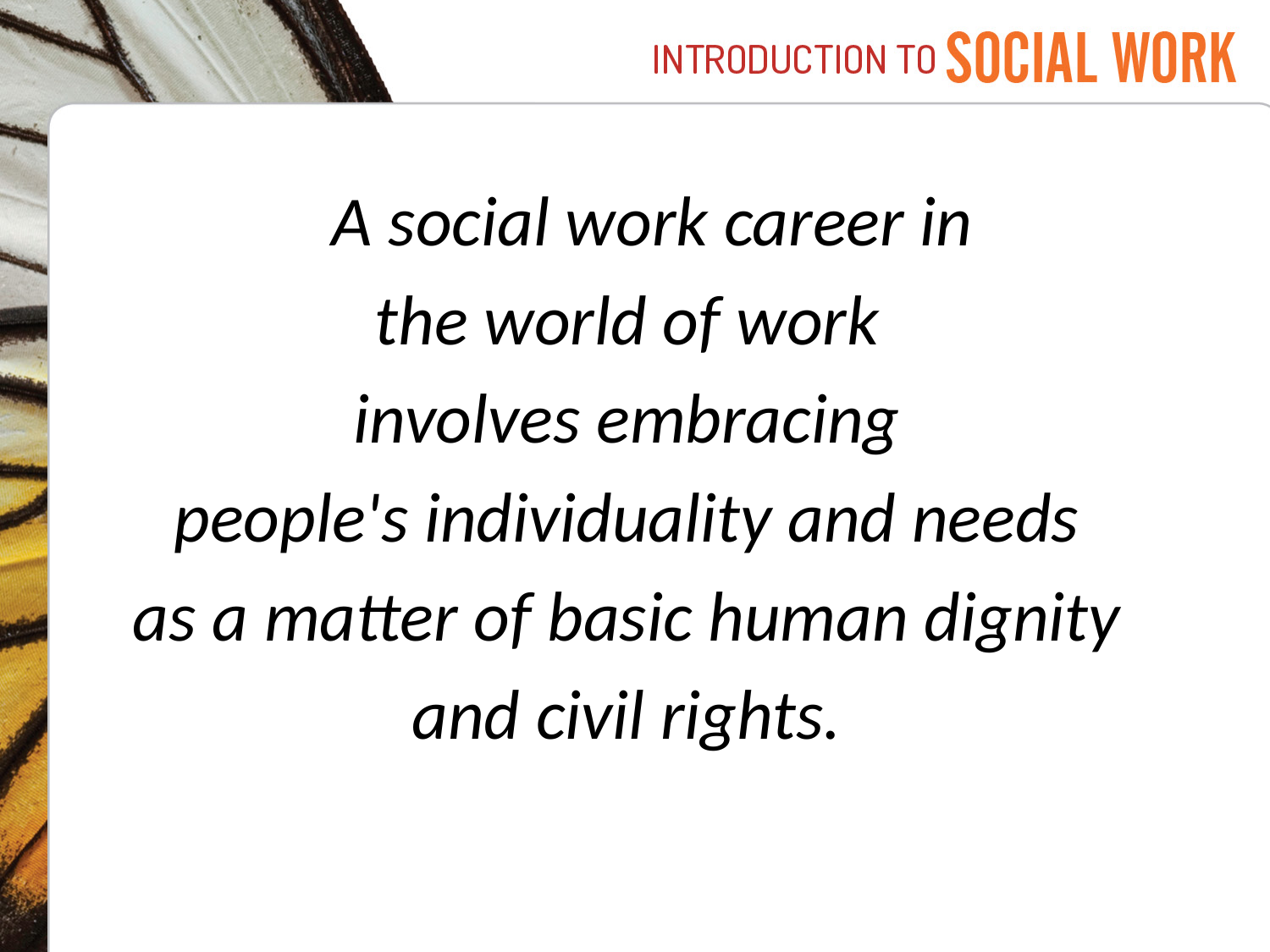

#
    A social work career in
the world of work
involves embracing
people's individuality and needs
as a matter of basic human dignity
and civil rights.